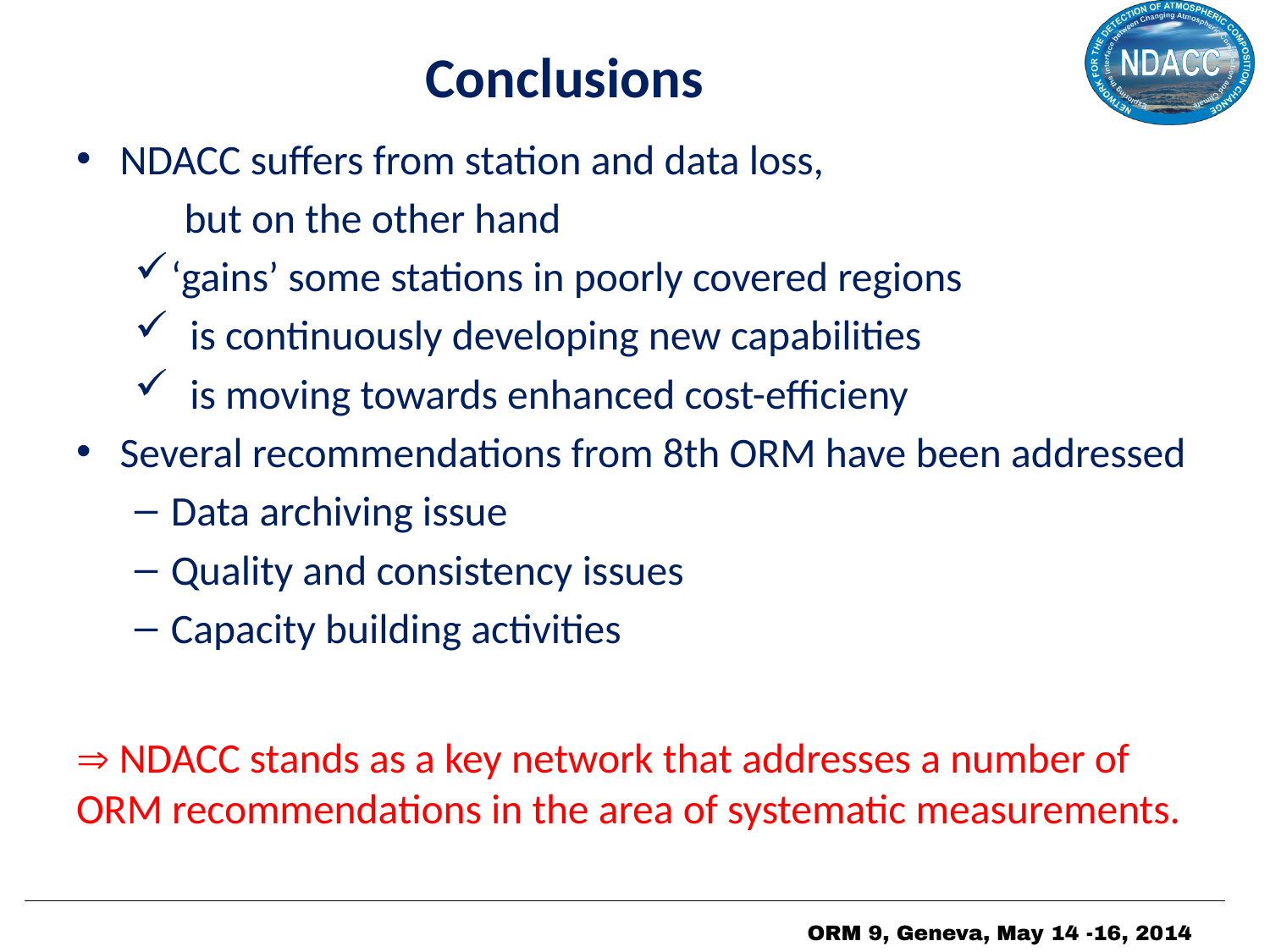

# Conclusions
NDACC suffers from station and data loss,
	but on the other hand
	‘gains’ some stations in poorly covered regions
  is continuously developing new capabilities
  is moving towards enhanced cost-efficieny
Several recommendations from 8th ORM have been addressed
Data archiving issue
Quality and consistency issues
Capacity building activities

⇒ NDACC stands as a key network that addresses a number of ORM recommendations in the area of systematic measurements.